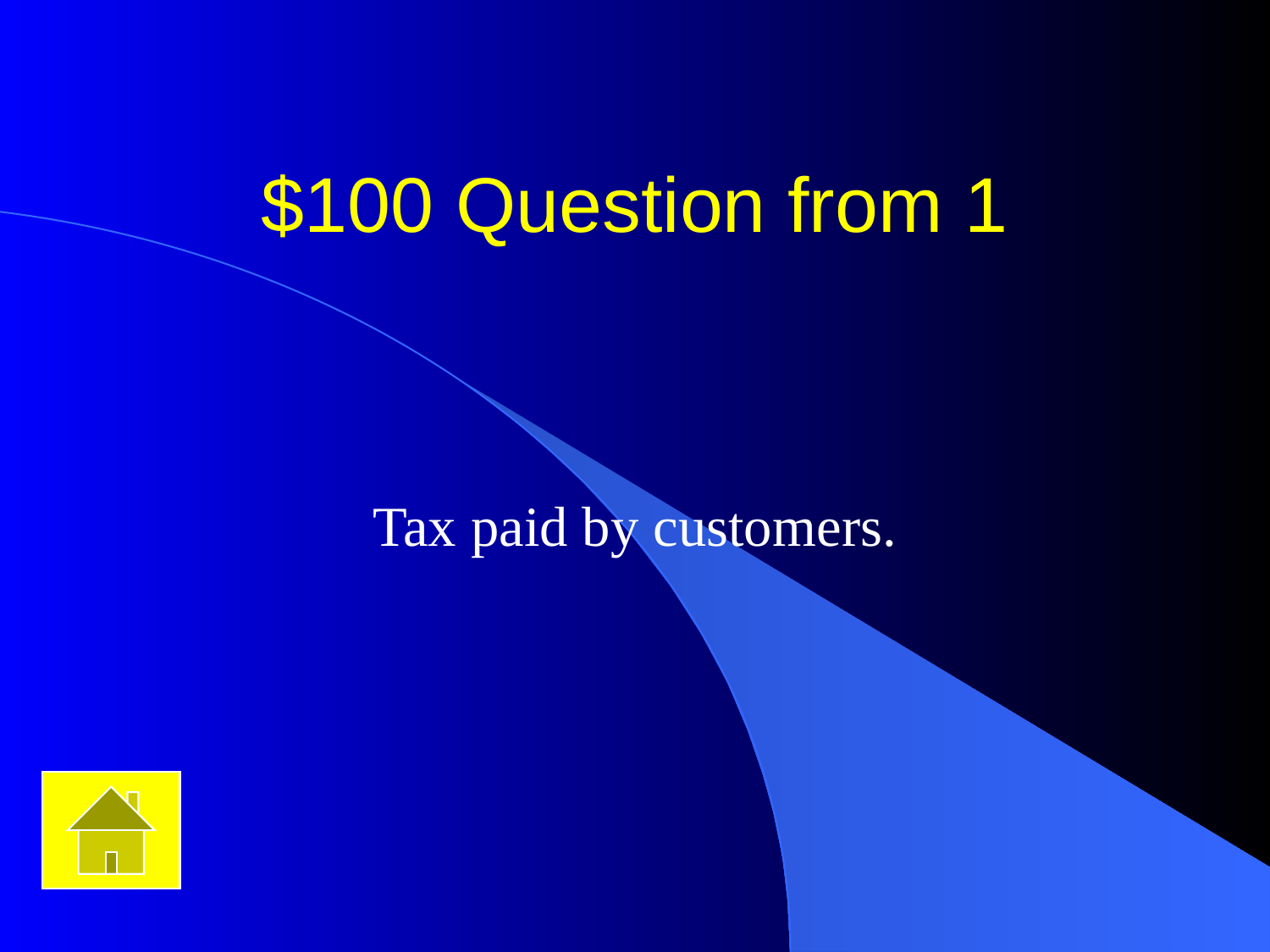

# $100 Question from 1
Tax paid by customers.